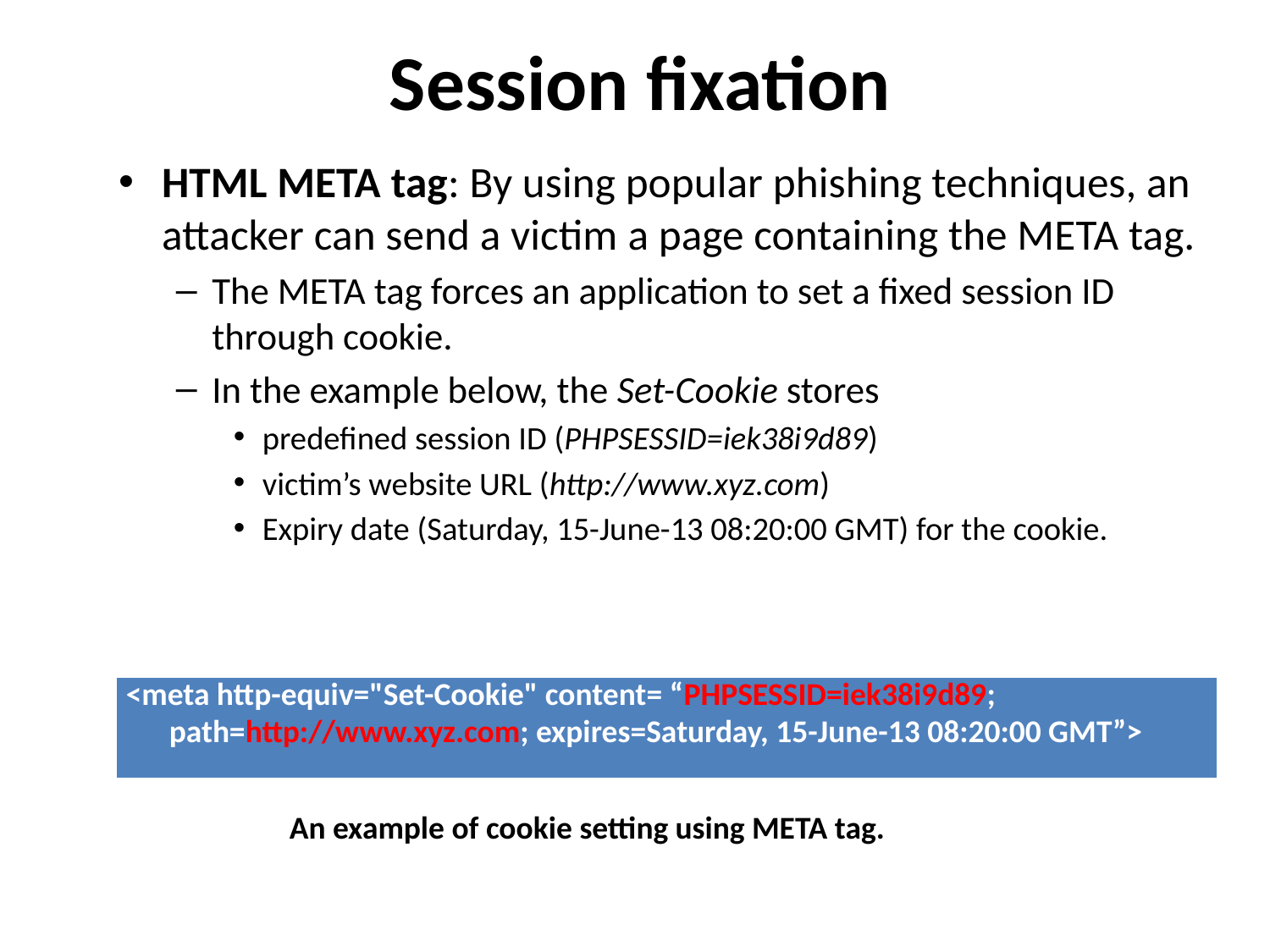

# Session fixation
HTML META tag: By using popular phishing techniques, an attacker can send a victim a page containing the META tag.
The META tag forces an application to set a fixed session ID through cookie.
In the example below, the Set-Cookie stores
predefined session ID (PHPSESSID=iek38i9d89)
victim’s website URL (http://www.xyz.com)
Expiry date (Saturday, 15-June-13 08:20:00 GMT) for the cookie.

| <meta http-equiv="Set-Cookie" content= “PHPSESSID=iek38i9d89; path=http://www.xyz.com; expires=Saturday, 15-June-13 08:20:00 GMT”> |
| --- |
An example of cookie setting using META tag.